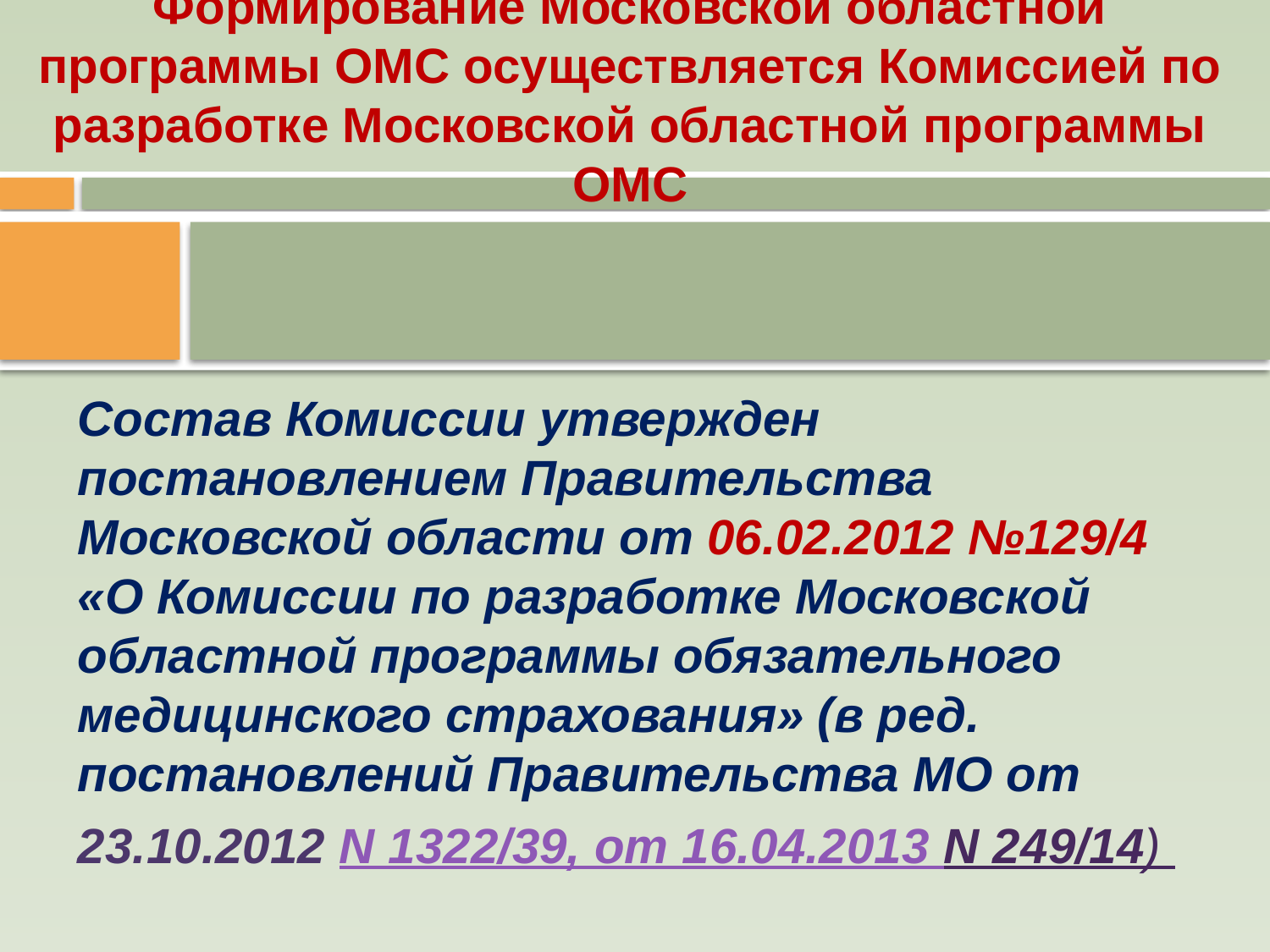

# Формирование Московской областной программы ОМС осуществляется Комиссией по разработке Московской областной программы ОМС
Состав Комиссии утвержден постановлением Правительства Московской области от 06.02.2012 №129/4 «О Комиссии по разработке Московской областной программы обязательного медицинского страхования» (в ред. постановлений Правительства МО от
23.10.2012 N 1322/39, от 16.04.2013 N 249/14)